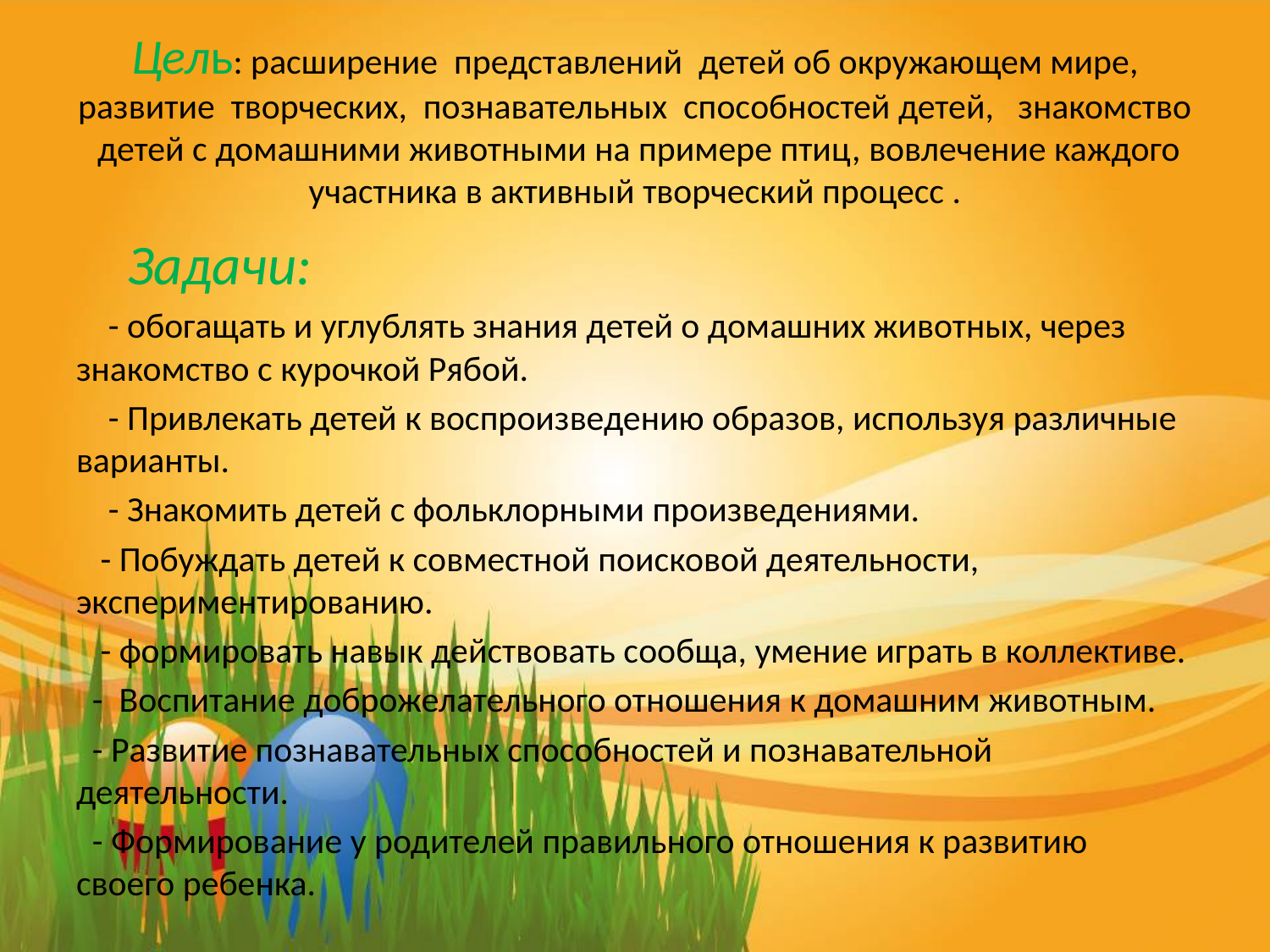

# Цель: расширение  представлений  детей об окружающем мире, развитие  творческих,  познавательных  способностей детей,   знакомство  детей с домашними животными на примере птиц, вовлечение каждого участника в активный творческий процесс .
    Задачи:
    - обогащать и углублять знания детей о домашних животных, через знакомство с курочкой Рябой.
    - Привлекать детей к воспроизведению образов, используя различные  варианты.
    - Знакомить детей с фольклорными произведениями.
   - Побуждать детей к совместной поисковой деятельности, экспериментированию.
   - формировать навык действовать сообща, умение играть в коллективе.
  -  Воспитание доброжелательного отношения к домашним животным.
  - Развитие познавательных способностей и познавательной деятельности.
  - Формирование у родителей правильного отношения к развитию своего ребенка.